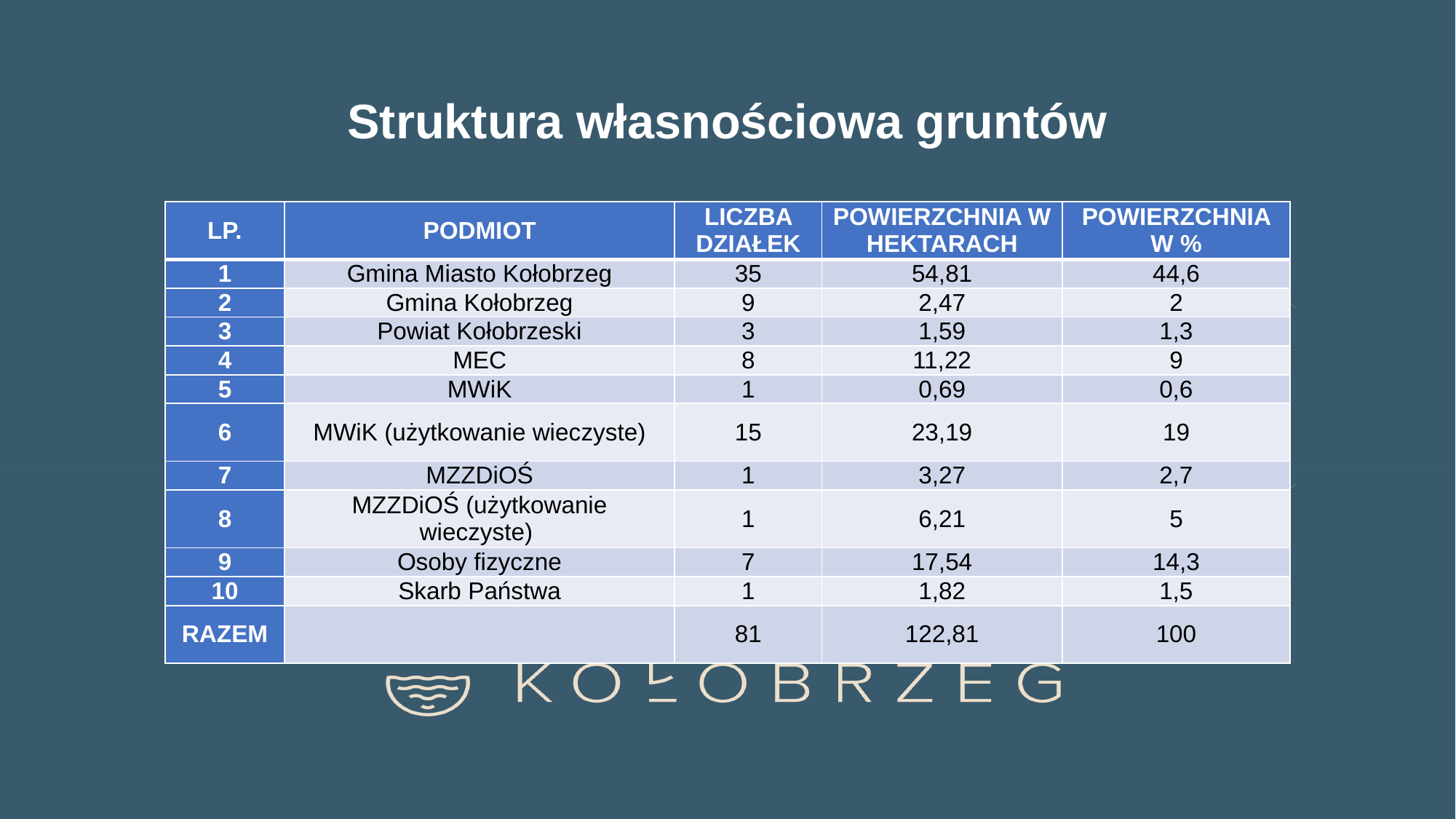

# Struktura własnościowa gruntów
| LP. | PODMIOT | LICZBA DZIAŁEK | POWIERZCHNIA W HEKTARACH | POWIERZCHNIA W % |
| --- | --- | --- | --- | --- |
| 1 | Gmina Miasto Kołobrzeg | 35 | 54,81 | 44,6 |
| 2 | Gmina Kołobrzeg | 9 | 2,47 | 2 |
| 3 | Powiat Kołobrzeski | 3 | 1,59 | 1,3 |
| 4 | MEC | 8 | 11,22 | 9 |
| 5 | MWiK | 1 | 0,69 | 0,6 |
| 6 | MWiK (użytkowanie wieczyste) | 15 | 23,19 | 19 |
| 7 | MZZDiOŚ | 1 | 3,27 | 2,7 |
| 8 | MZZDiOŚ (użytkowanie wieczyste) | 1 | 6,21 | 5 |
| 9 | Osoby fizyczne | 7 | 17,54 | 14,3 |
| 10 | Skarb Państwa | 1 | 1,82 | 1,5 |
| RAZEM |  | 81 | 122,81 | 100 |